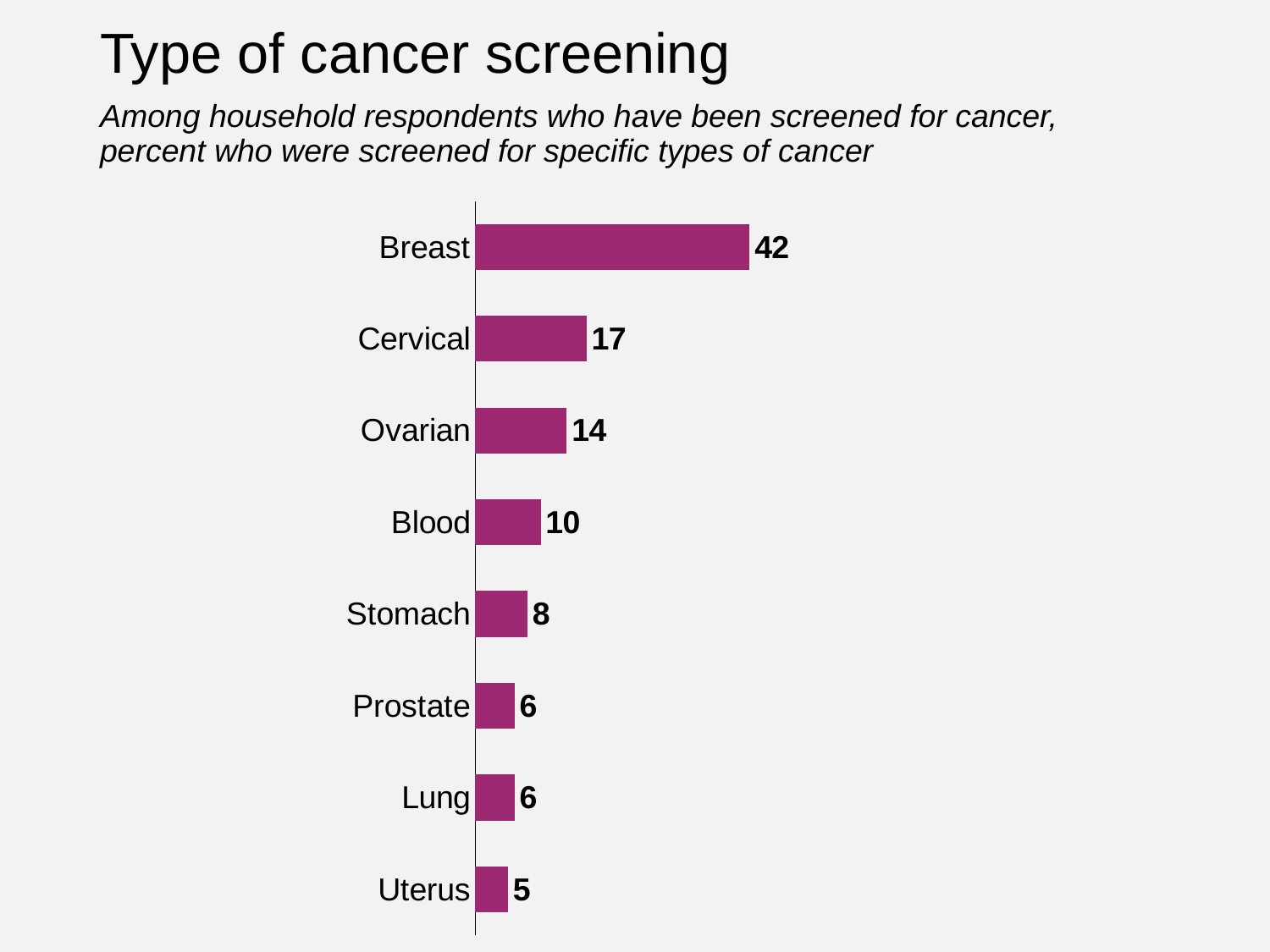

# Type of cancer screening
Among household respondents who have been screened for cancer, percent who were screened for specific types of cancer

### Chart

| Category | Women |
|---|---|
| Uterus | 5.0 |
| Lung | 6.0 |
| Prostate | 6.0 |
| Stomach | 8.0 |
| Blood | 10.0 |
| Ovarian | 14.0 |
| Cervical | 17.0 |
| Breast | 42.0 |